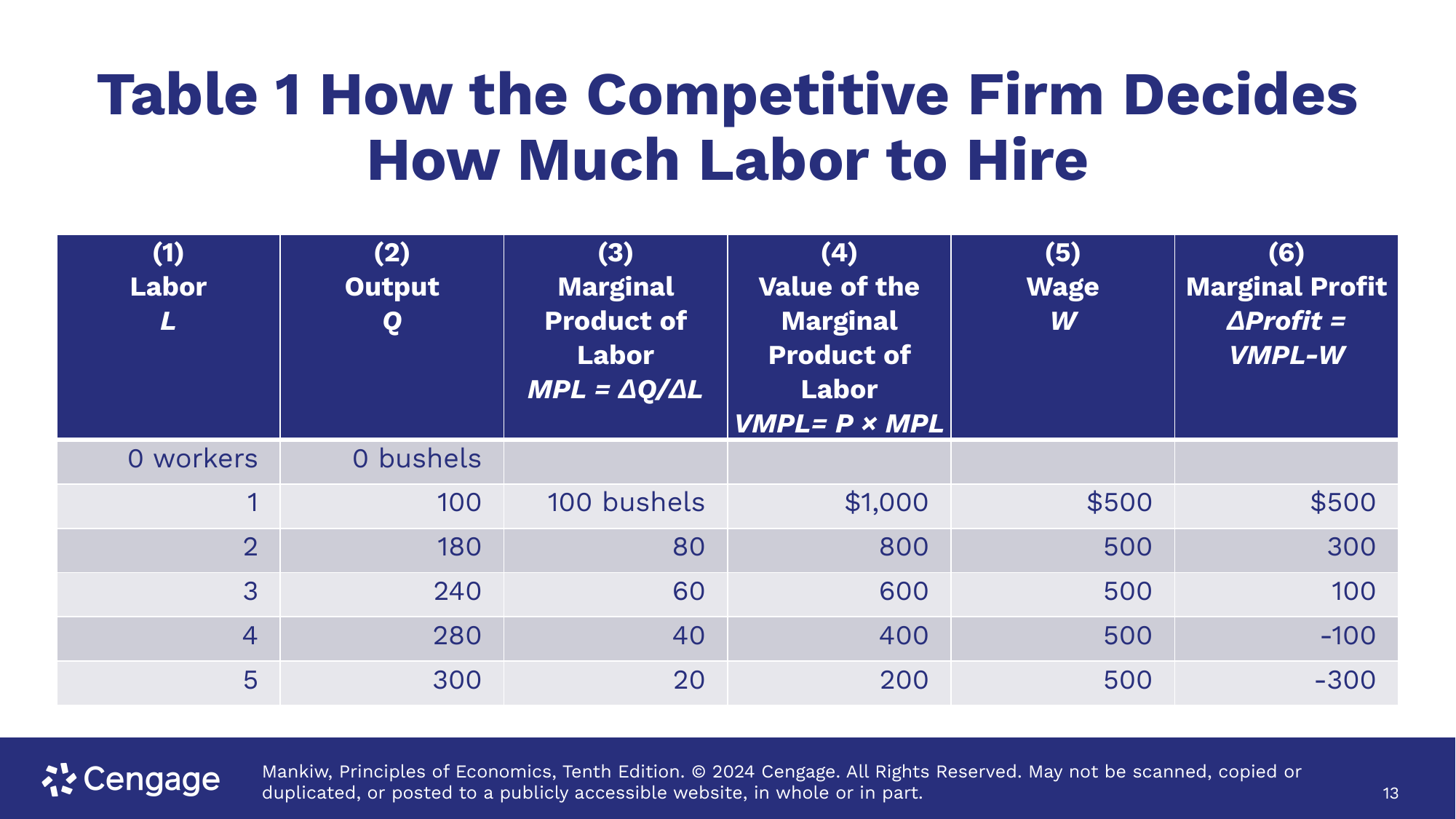

# Table 1 How the Competitive Firm Decides How Much Labor to Hire
| (1) Labor L | (2) Output Q | (3) Marginal Product of Labor MPL = ΔQ/ΔL | (4) Value of the Marginal Product of Labor VMPL= P × MPL | (5) Wage W | (6) Marginal Profit ΔProfit = VMPL-W |
| --- | --- | --- | --- | --- | --- |
| 0 workers | 0 bushels |  |  |  |  |
| 1 | 100 | 100 bushels | $1,000 | $500 | $500 |
| 2 | 180 | 80 | 800 | 500 | 300 |
| 3 | 240 | 60 | 600 | 500 | 100 |
| 4 | 280 | 40 | 400 | 500 | -100 |
| 5 | 300 | 20 | 200 | 500 | -300 |